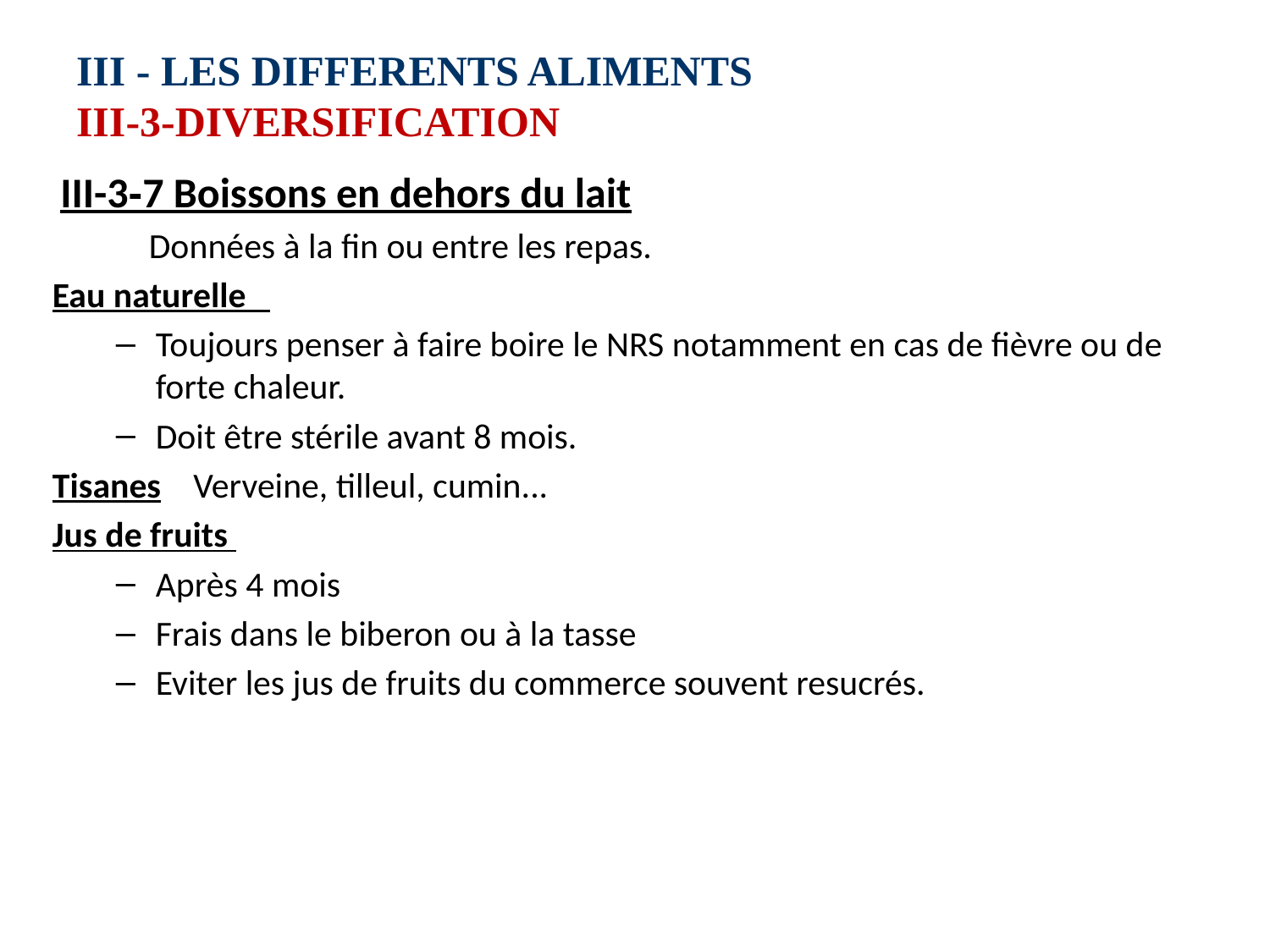

# III ‑ LES DIFFERENTS ALIMENTS III-3‑DIVERSIFICATION
 III-3‑7 Boissons en dehors du lait
            Données à la fin ou entre les repas.
Eau naturelle
Toujours penser à faire boire le NRS notamment en cas de fièvre ou de forte chaleur.
Doit être stérile avant 8 mois.
Tisanes    Verveine, tilleul, cumin...
Jus de fruits
Après 4 mois
Frais dans le biberon ou à la tasse
Eviter les jus de fruits du commerce souvent resucrés.